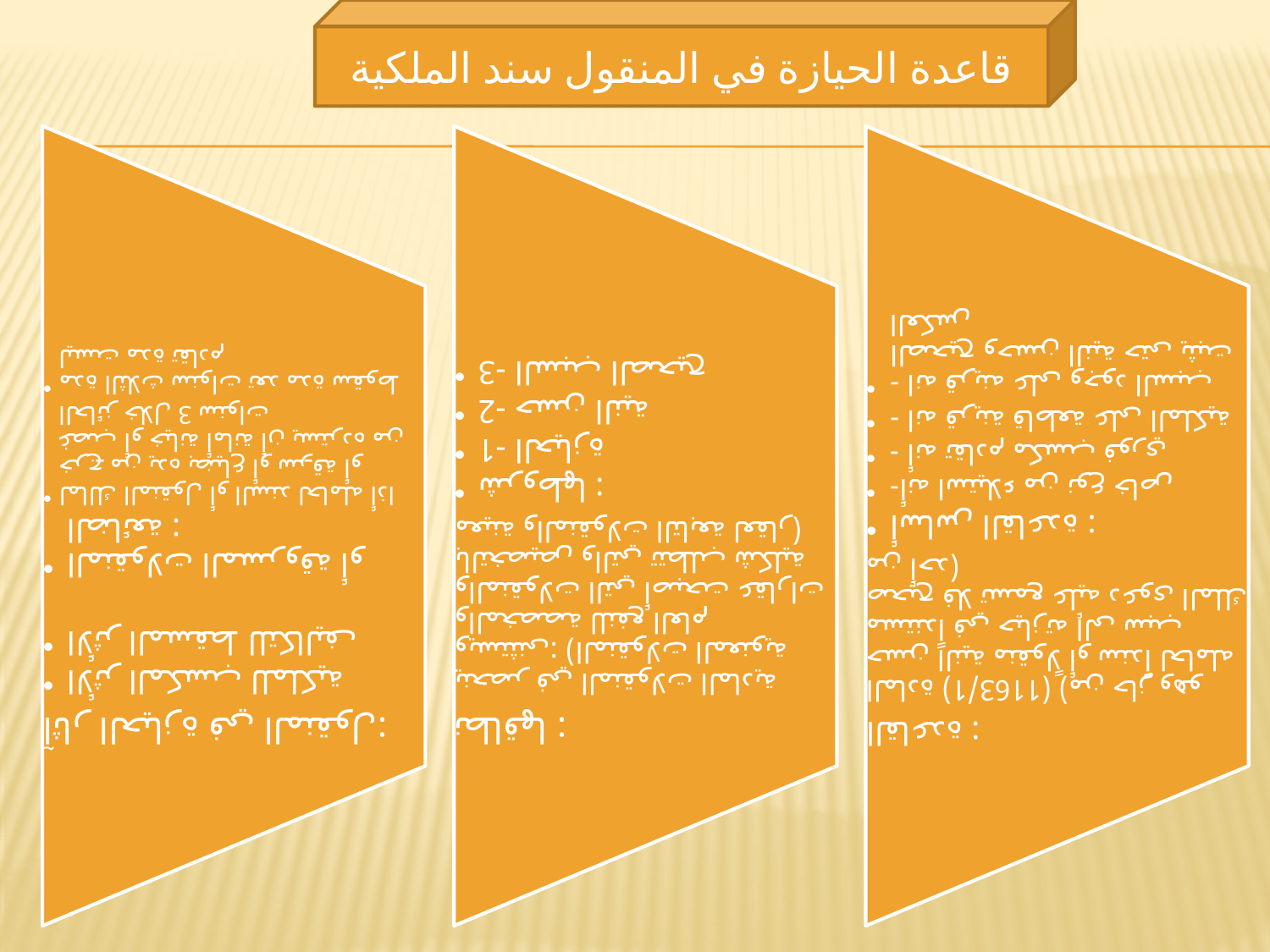

# *
قاعدة الحيازة في المنقول سند الملكية
آثار الحيازة في المنقول:
الأثر المكسب للملكية
الأثر المسقط للتكاليف

المنقولات المسروقة أو الضائعة :
لمالك المنقول أو السند لحامله أذا خرج من يده بضياع أو سرقة أو غصب أو خيانة أمانة أن يسترده من الحائز خلال 3 سنوات
مدة الثلاث سنوات تعد مدة سقوط ليست مدة تقادم
نطاقها :
ينحصر في المنقولات المادية ويستثنى: (المنقولات المعنوية والمخصصة للنفع العام والمنقولات التي أصبحت عقارات بالتخصيص والتي تتطلب شكلية معينة والمنقولات التابعة لعقار)
شروطها :
1- الحيازة
2- حسن النية
3- السبب الصحيح
القاعدة :
المادة (1163/1) (من حاز وهو حسن النية منقولاً أو سنداً لحامله مستنداً في حيازته إلى سبب صحيح فلا تسمع عليه دعوى الملك من أحد)
أساس القاعدة :
-أنه استيلاء من نوع خاص
- أنه تقادم مكسب فوري
- انه قرينة قاطعة على الملكية
- انه قرينه على وجود السبب الصحيح وحسن النية حتى يثبت العكس